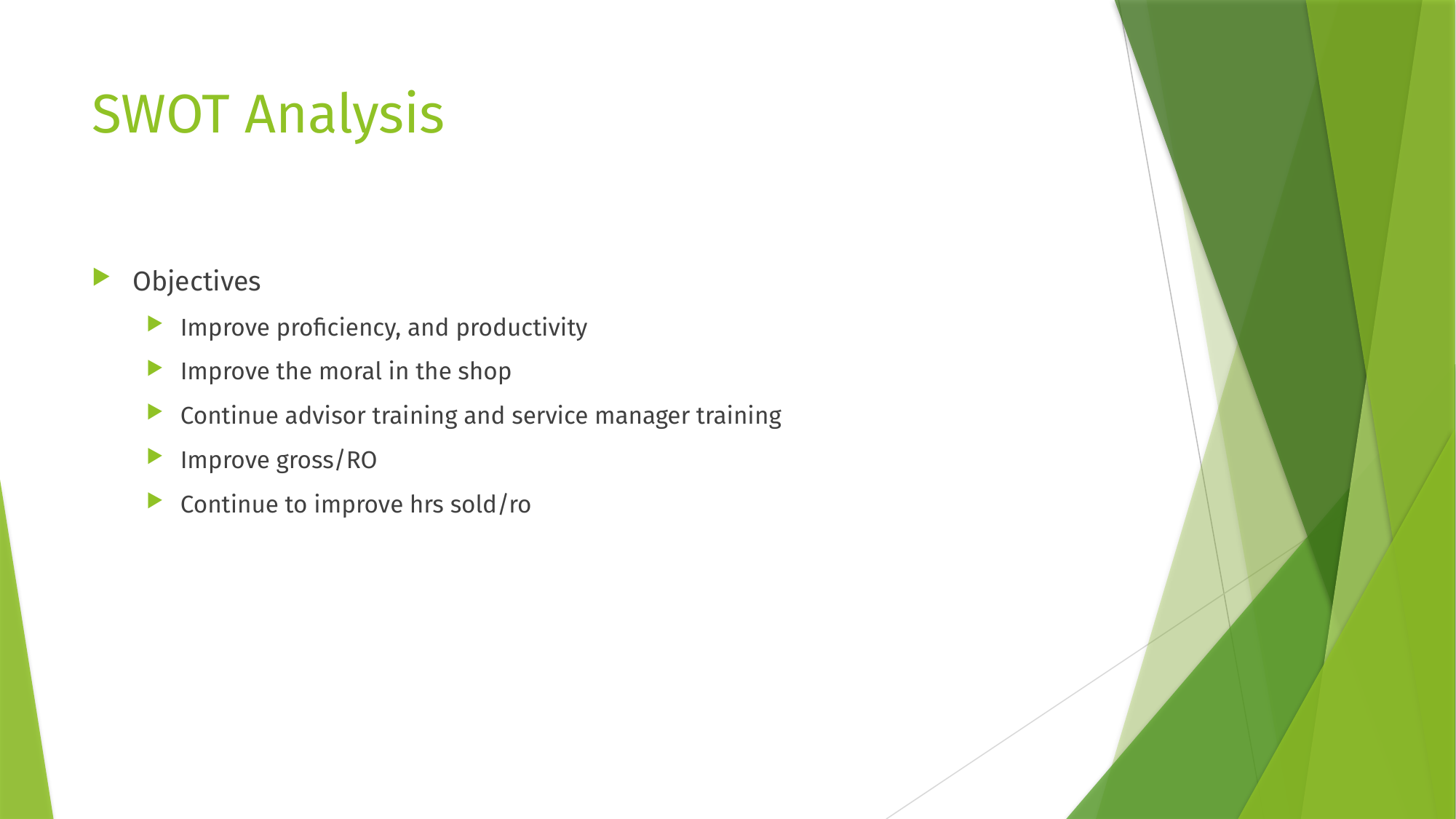

# SWOT Analysis
Objectives
Improve proficiency, and productivity
Improve the moral in the shop
Continue advisor training and service manager training
Improve gross/RO
Continue to improve hrs sold/ro